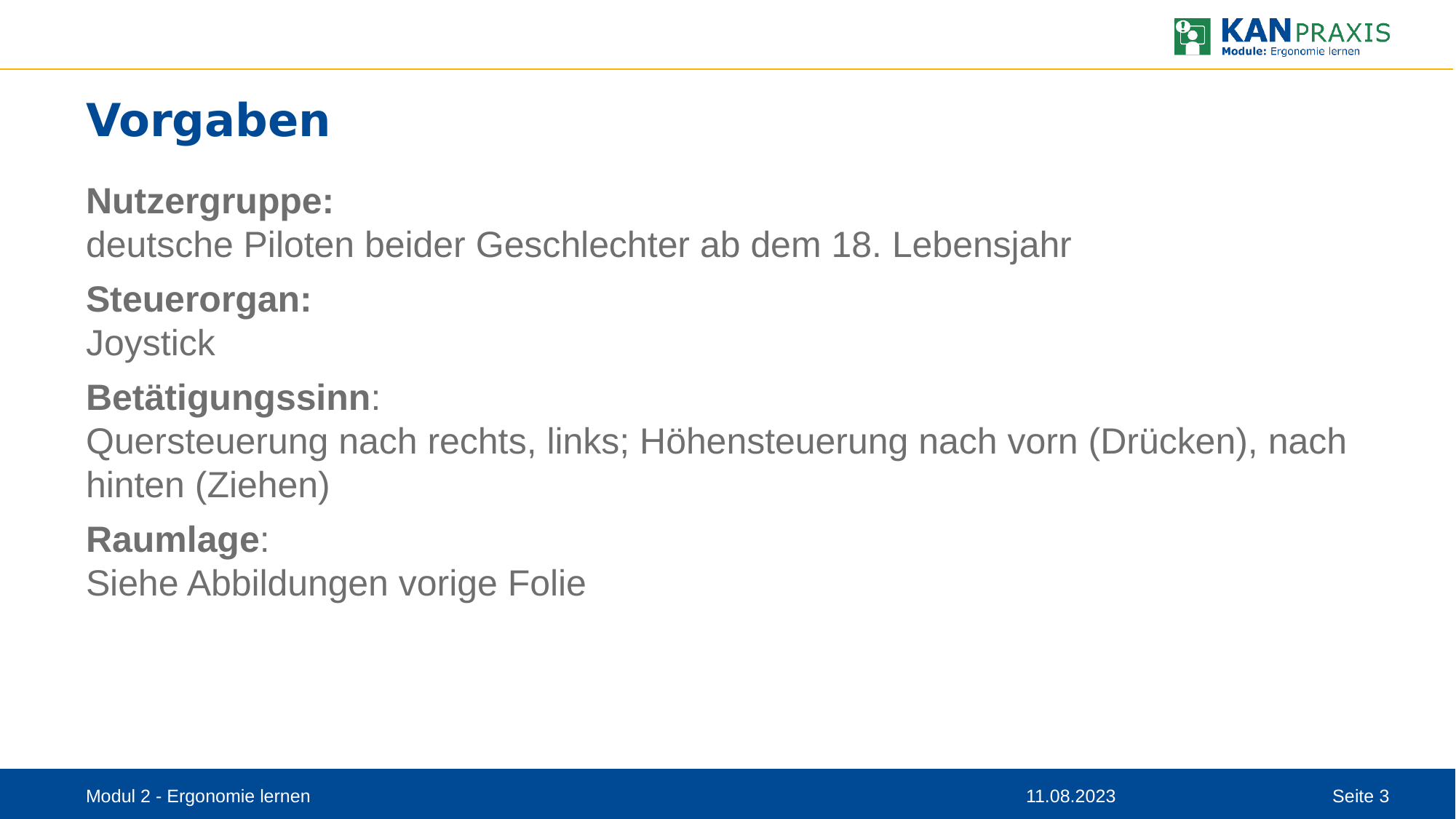

# Vorgaben
Nutzergruppe:
deutsche Piloten beider Geschlechter ab dem 18. Lebensjahr
Steuerorgan:
Joystick
Betätigungssinn:
Quersteuerung nach rechts, links; Höhensteuerung nach vorn (Drücken), nach hinten (Ziehen)
Raumlage:
Siehe Abbildungen vorige Folie
Modul 2 - Ergonomie lernen
11.08.2023
Seite 3